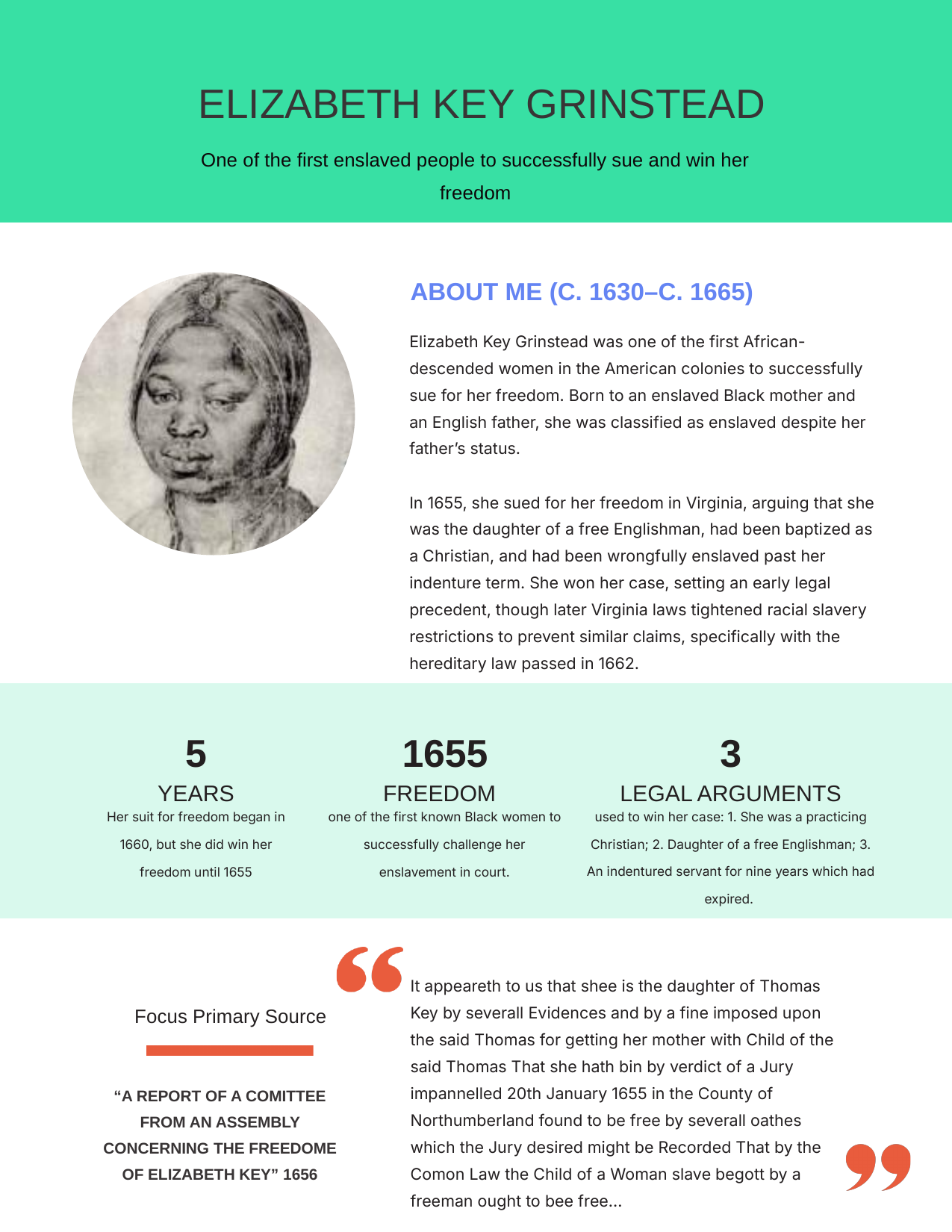

ELIZABETH KEY GRINSTEAD
One of the first enslaved people to successfully sue and win her freedom
ABOUT ME (C. 1630–C. 1665)

Elizabeth Key Grinstead was one of the first African-descended women in the American colonies to successfully sue for her freedom. Born to an enslaved Black mother and an English father, she was classified as enslaved despite her father’s status.

In 1655, she sued for her freedom in Virginia, arguing that she was the daughter of a free Englishman, had been baptized as a Christian, and had been wrongfully enslaved past her indenture term. She won her case, setting an early legal precedent, though later Virginia laws tightened racial slavery restrictions to prevent similar claims, specifically with the hereditary law passed in 1662.

5
1655
3
YEARS
FREEDOM
LEGAL ARGUMENTS
Her suit for freedom began in 1660, but she did win her freedom until 1655
one of the first known Black women to successfully challenge her enslavement in court.
used to win her case: 1. She was a practicing Christian; 2. Daughter of a free Englishman; 3. An indentured servant for nine years which had expired.

It appeareth to us that shee is the daughter of Thomas Key by severall Evidences and by a fine imposed upon the said Thomas for getting her mother with Child of the said Thomas That she hath bin by verdict of a Jury impannelled 20th January 1655 in the County of Northumberland found to be free by severall oathes which the Jury desired might be Recorded That by the Comon Law the Child of a Woman slave begott by a freeman ought to bee free...
Focus Primary Source

“A REPORT OF A COMITTEE FROM AN ASSEMBLY CONCERNING THE FREEDOME OF ELIZABETH KEY” 1656